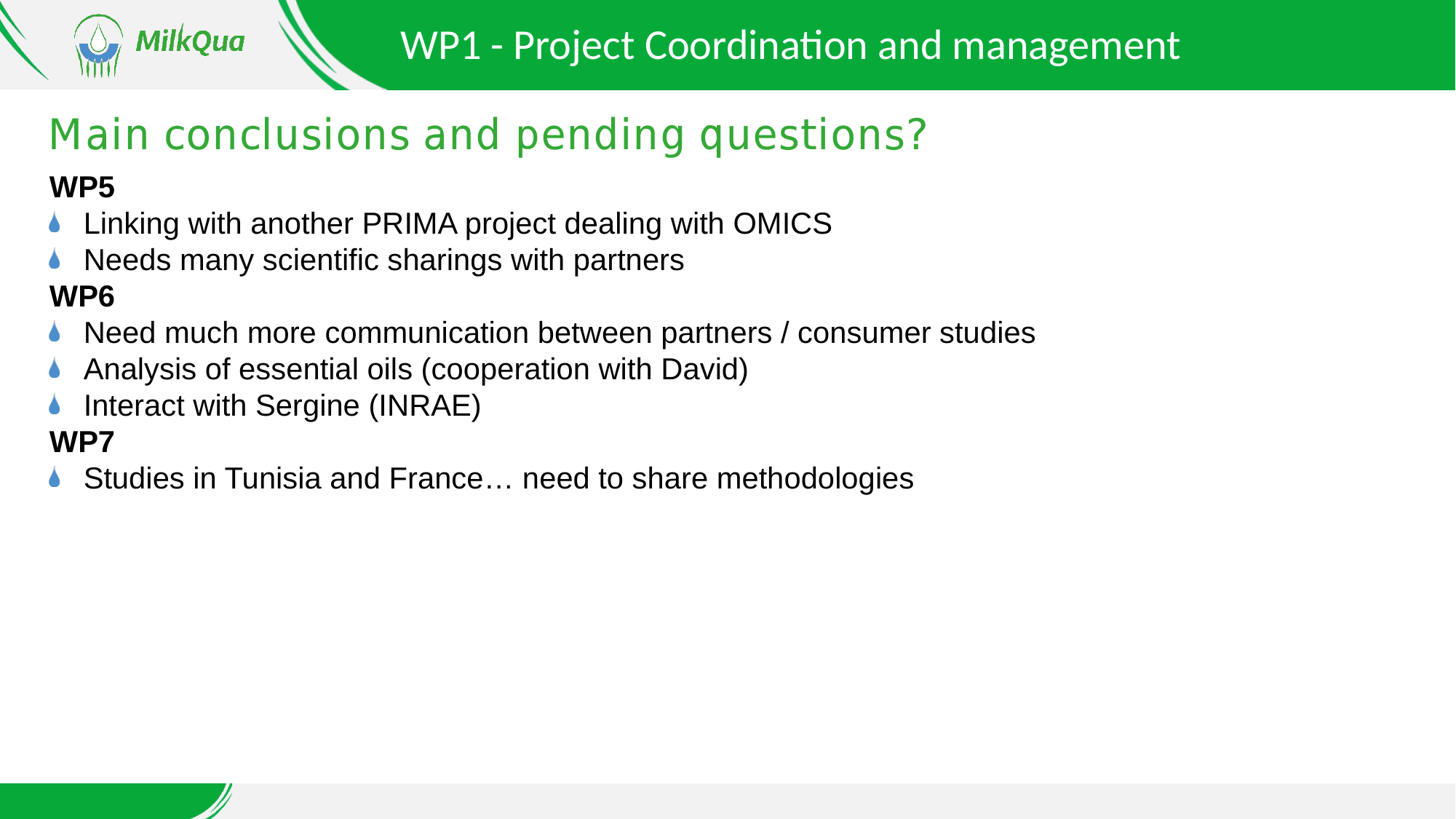

WP1 - Project Coordination and management
# Main conclusions and pending questions?
WP5
Linking with another PRIMA project dealing with OMICS
Needs many scientific sharings with partners
WP6
Need much more communication between partners / consumer studies
Analysis of essential oils (cooperation with David)
Interact with Sergine (INRAE)
WP7
Studies in Tunisia and France… need to share methodologies